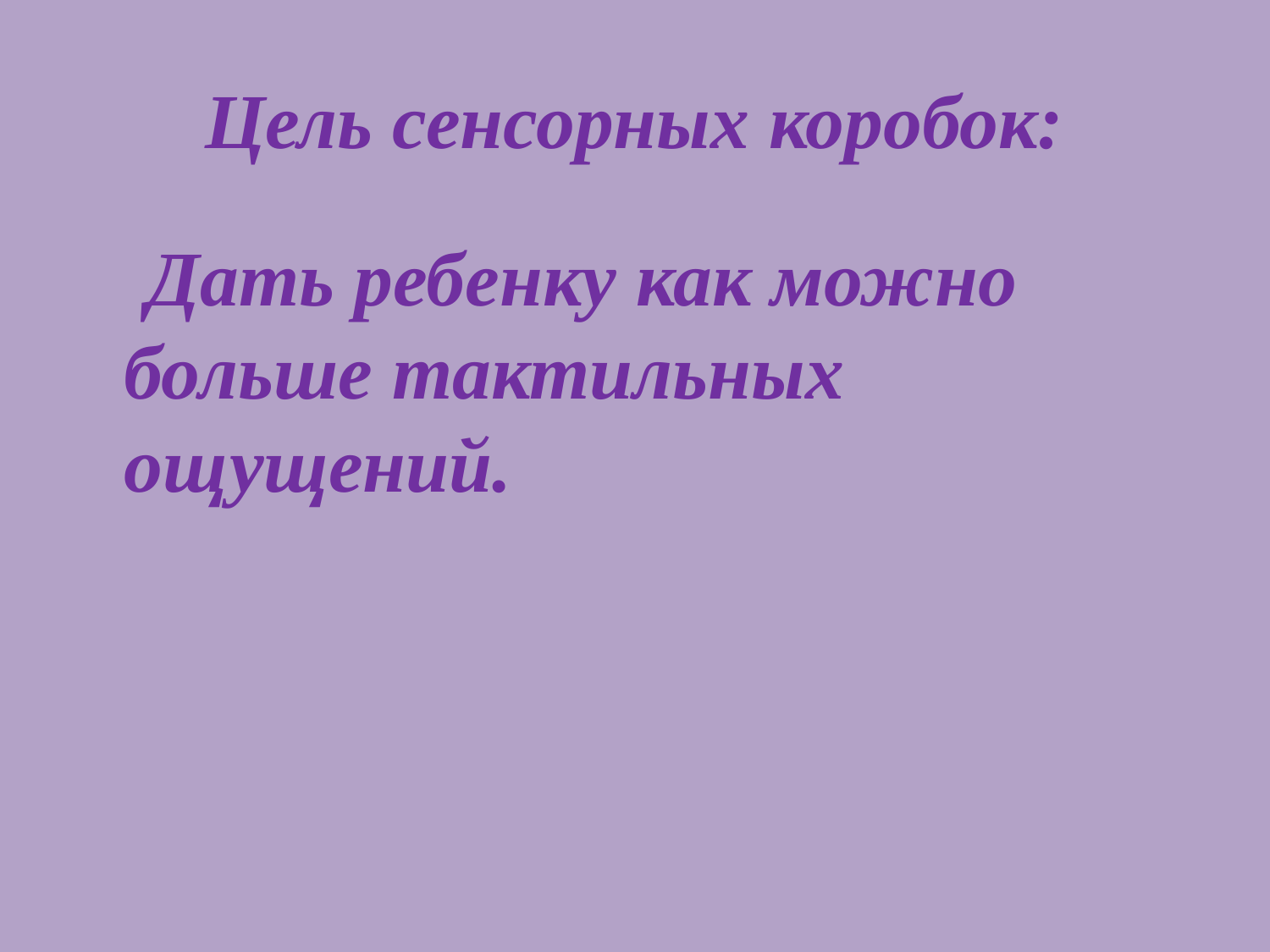

# Цель сенсорных коробок:
    Дать ребенку как можно больше тактильных ощущений.